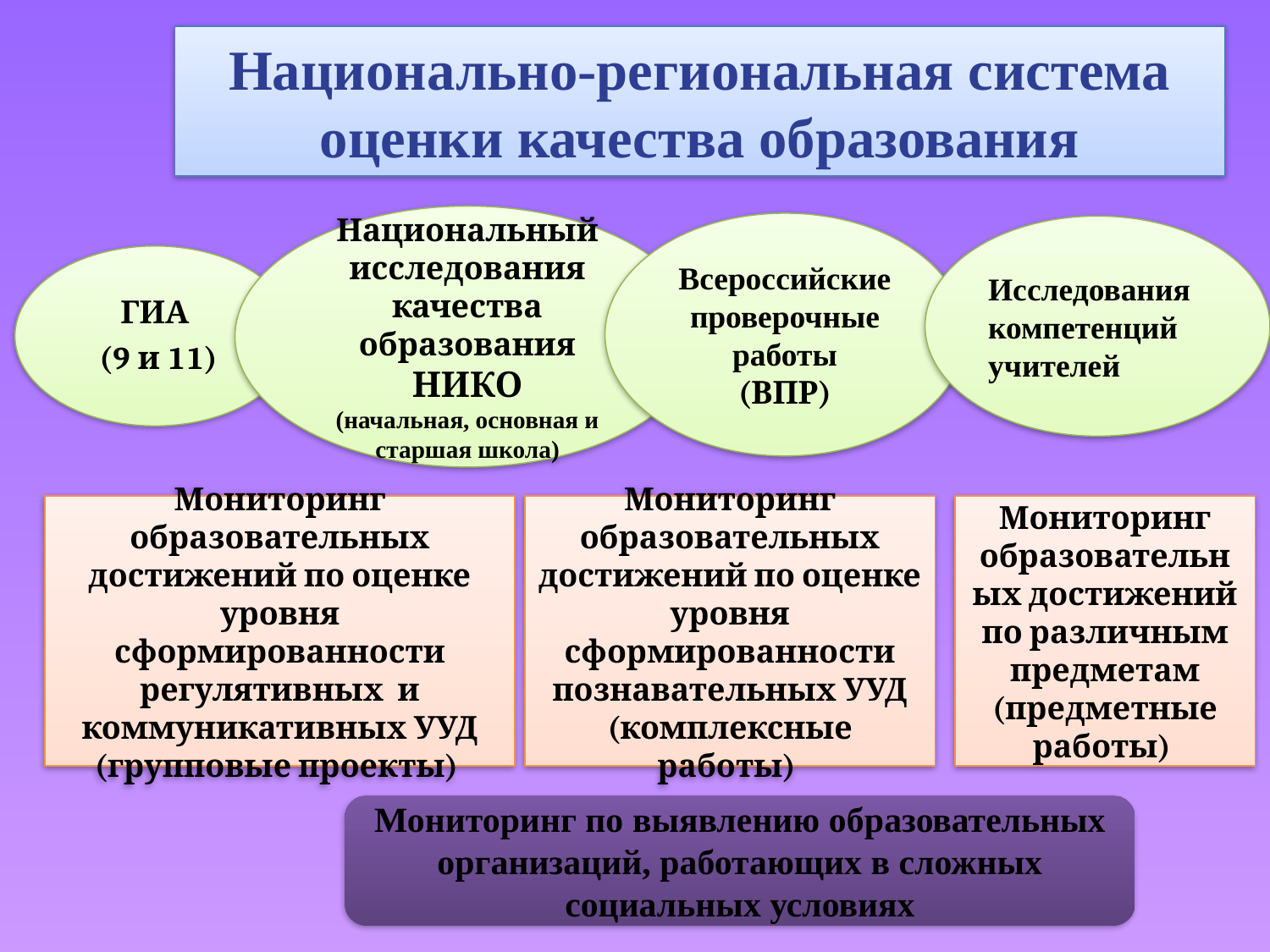

Национально-региональная система оценки качества образования
Национальный исследования качества образования НИКО
(начальная, основная и старшая школа)
Всероссийские проверочные работы
(ВПР)
Исследования компетенций учителей
ГИА
 (9 и 11)
Мониторинг образовательных достижений по оценке уровня сформированности регулятивных  и коммуникативных УУД (групповые проекты)
Мониторинг образовательных достижений по оценке уровня сформированности познавательных УУД (комплексные работы)
Мониторинг образовательных достижений по различным предметам (предметные работы)
Мониторинг по выявлению образовательных организаций, работающих в сложных социальных условиях